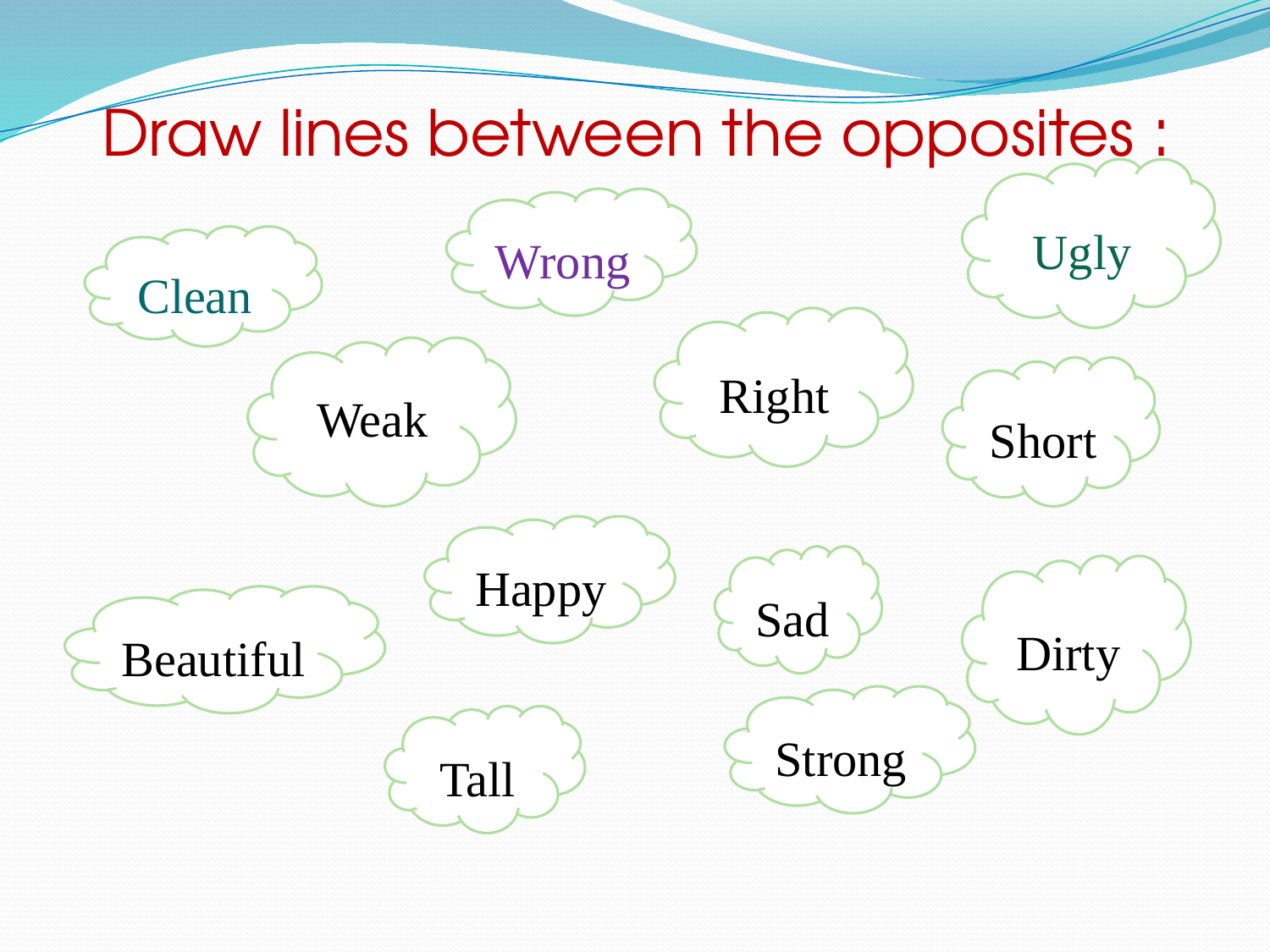

Draw lines between the opposites :

Ugly

Wrong

Clean

Right

Weak

Short

Happy

Sad

Dirty

Beautiful

Strong

Tall